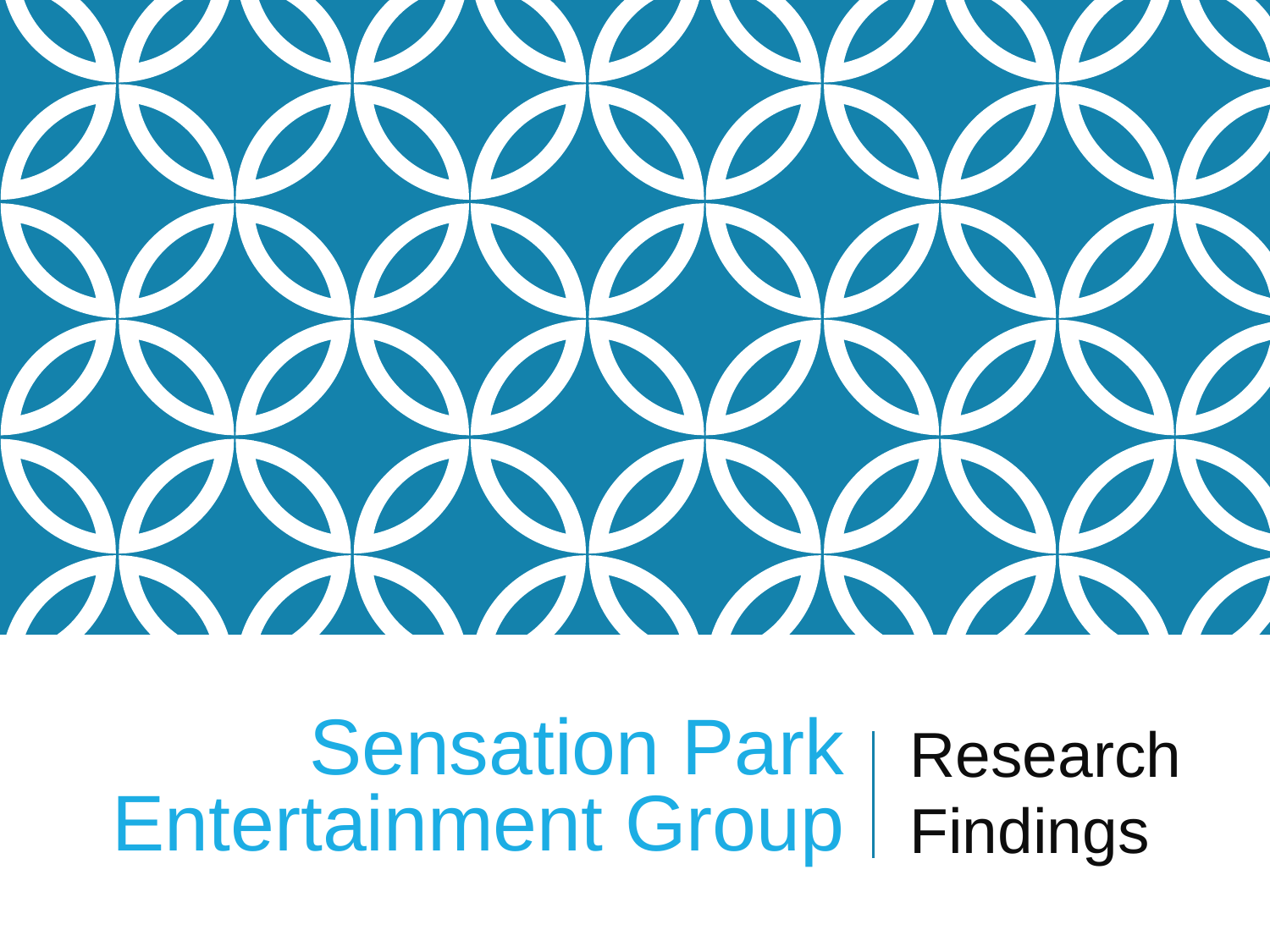

# Sensation Park Entertainment Group
Research Findings